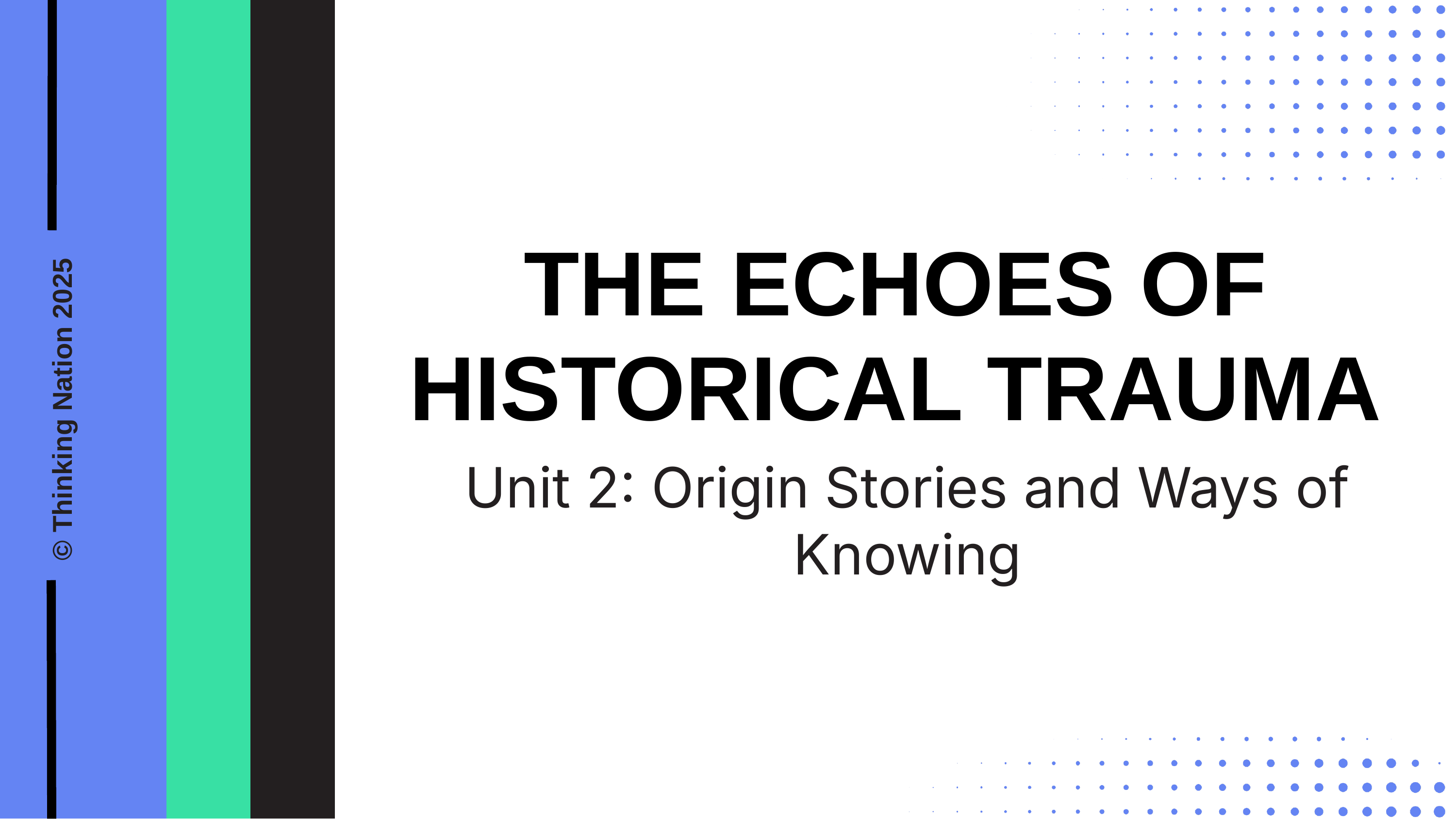

THE ECHOES OF HISTORICAL TRAUMA
© Thinking Nation 2025
Unit 2: Origin Stories and Ways of Knowing